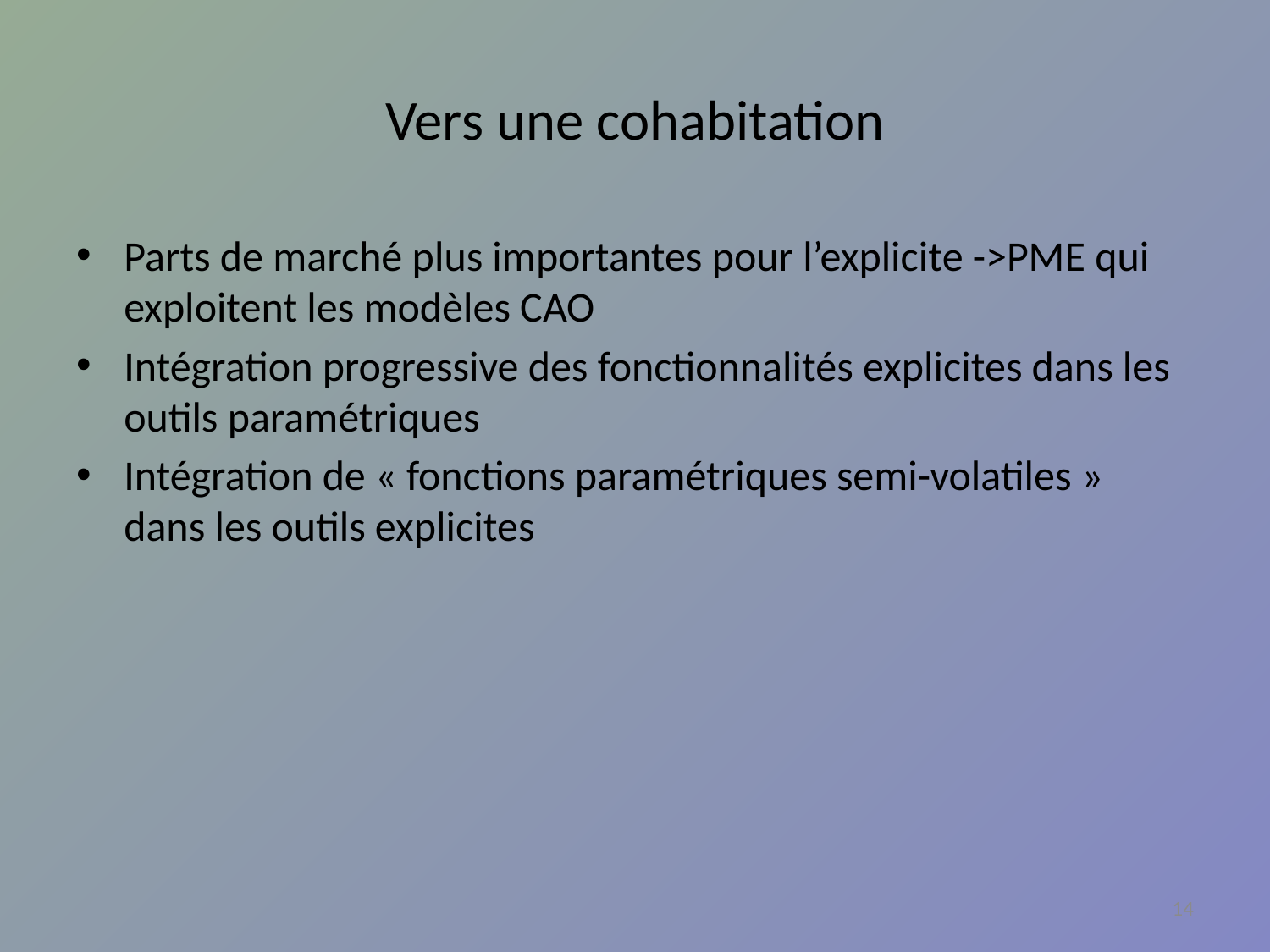

# Vers une cohabitation
Parts de marché plus importantes pour l’explicite ->PME qui exploitent les modèles CAO
Intégration progressive des fonctionnalités explicites dans les outils paramétriques
Intégration de « fonctions paramétriques semi-volatiles » dans les outils explicites
14